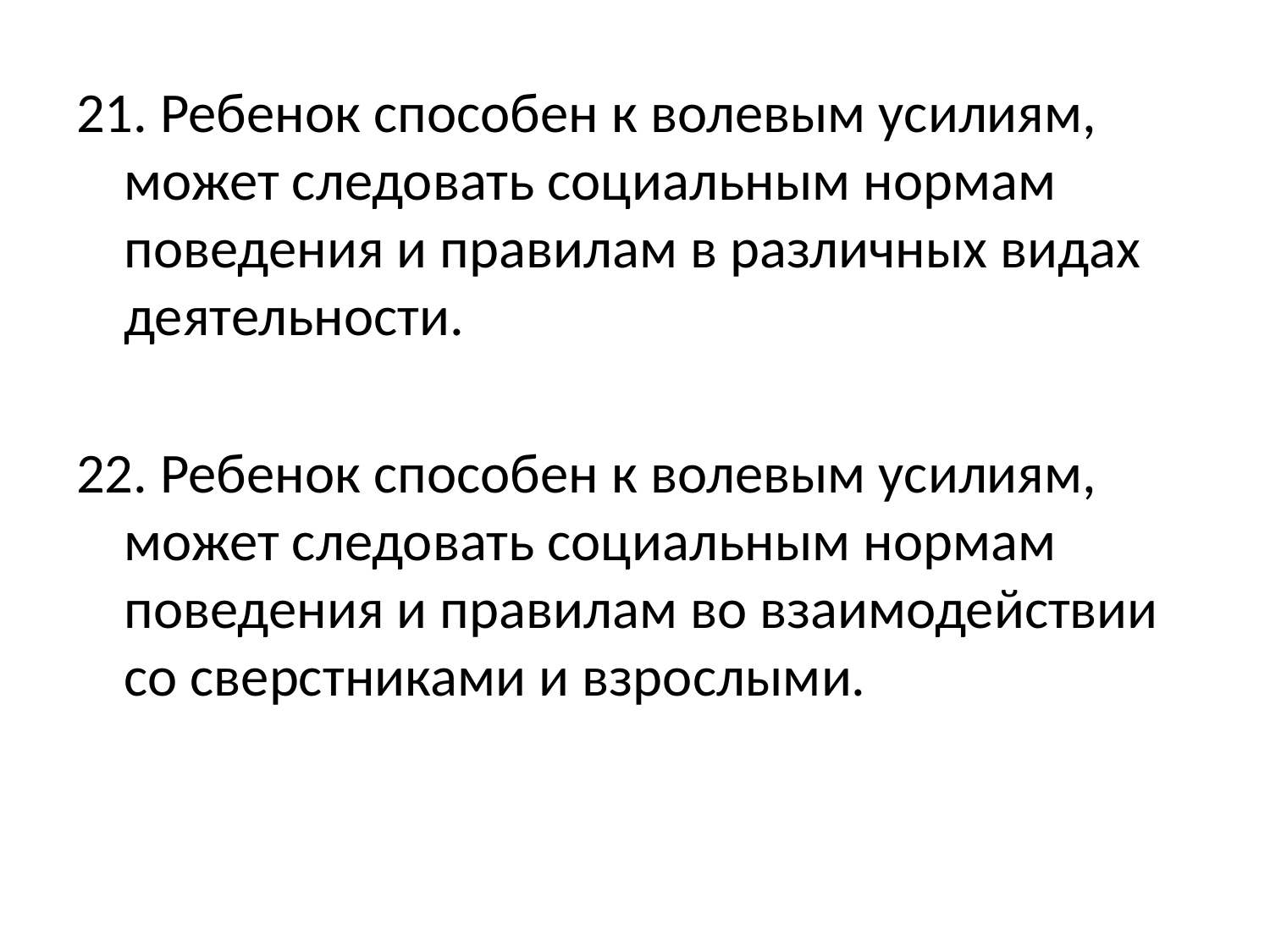

21. Ребенок способен к волевым усилиям, может следовать социальным нормам поведения и правилам в различных видах деятельности.

22. Ребенок способен к волевым усилиям, может следовать социальным нормам поведения и правилам во взаимодействии со сверстниками и взрослыми.